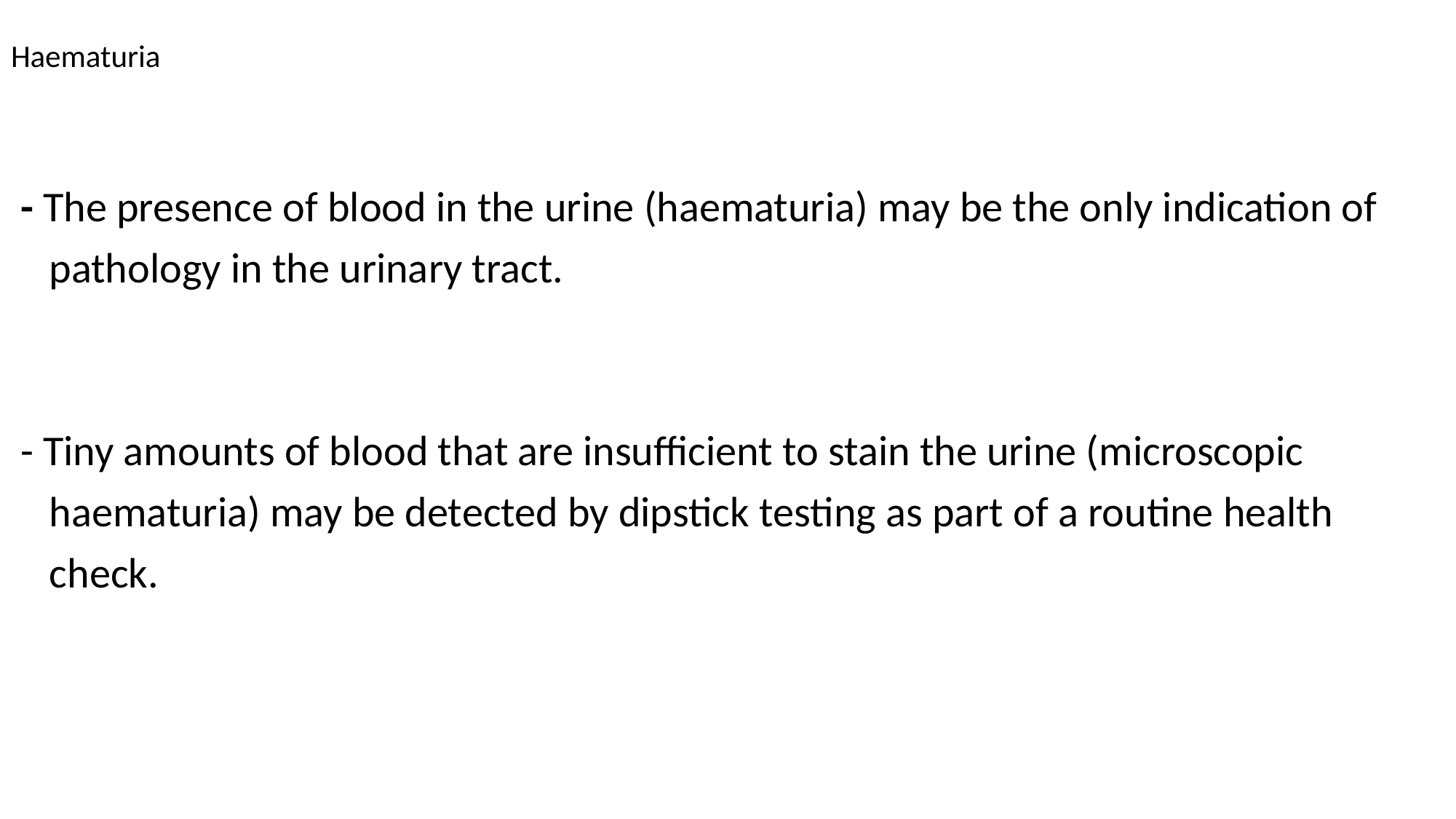

# Haematuria

 - The presence of blood in the urine (haematuria) may be the only indication of
    pathology in the urinary tract.

 - Tiny amounts of blood that are insufficient to stain the urine (microscopic
    haematuria) may be detected by dipstick testing as part of a routine health
    check.